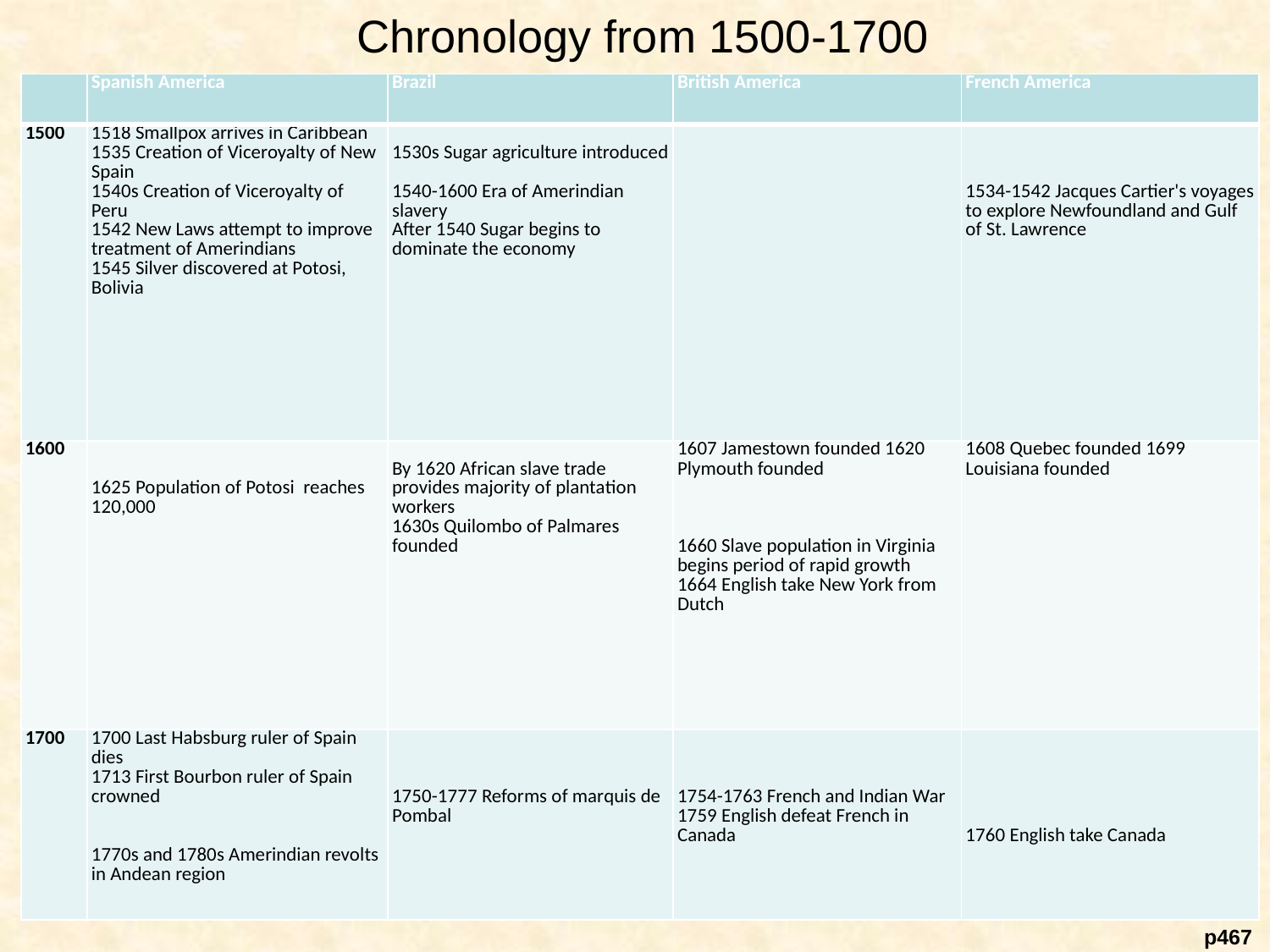

# Chronology from 1500-1700
| Empty cell | Spanish America | Brazil | British America | French America |
| --- | --- | --- | --- | --- |
| 1500 | 1518 Smallpox arrives in Caribbean 1535 Creation of Viceroyalty of New Spain 1540s Creation of Viceroyalty of Peru 1542 New Laws attempt to improve treatment of Amerindians 1545 Silver discovered at Potosi, Bolivia | 1530s Sugar agriculture introduced 1540-1600 Era of Amerindian slavery After 1540 Sugar begins to dominate the economy | Empty cell | 1534-1542 Jacques Cartier's voyages to explore Newfoundland and Gulf of St. Lawrence |
| 1600 | 1625 Population of Potosi reaches 120,000 | By 1620 African slave trade provides majority of planta­tion workers 1630s Quilombo of Palmares founded | 1607 Jamestown founded 1620 Plymouth founded 1660 Slave population in Vir­ginia begins period of rapid growth 1664 English take New York from Dutch | 1608 Quebec founded 1699 Louisiana founded |
| 1700 | 1700 Last Habsburg ruler of Spain dies 1713 First Bourbon ruler of Spain crowned 1770s and 1780s Amerindian revolts in Andean region | 1750-1777 Reforms of mar­quis de Pombal | 1754-1763 French and Indian War 1759 English defeat French in Canada | 1760 English take Canada |
 p467